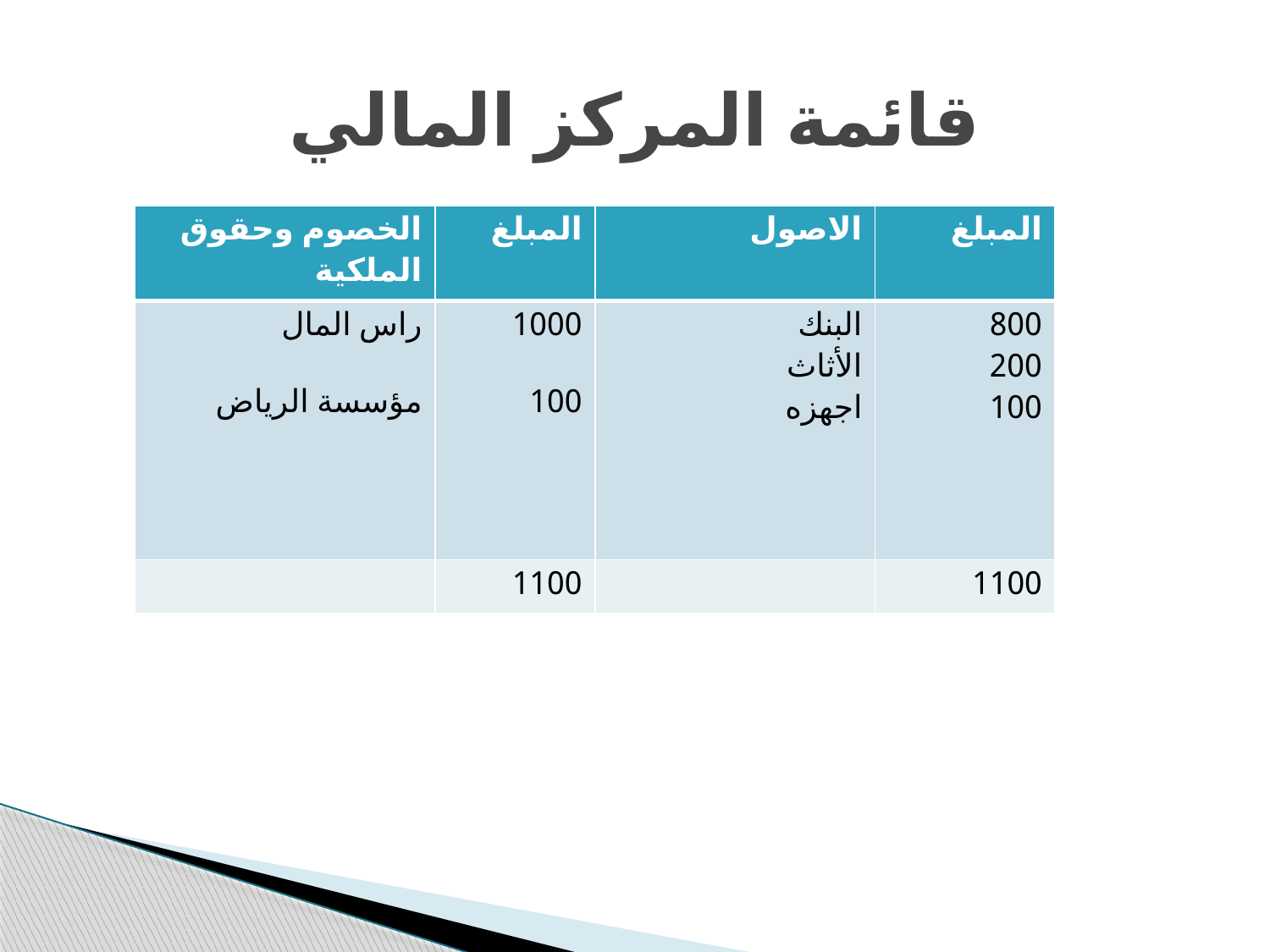

# قائمة المركز المالي
| الخصوم وحقوق الملكية | المبلغ | الاصول | المبلغ |
| --- | --- | --- | --- |
| راس المال مؤسسة الرياض | 1000 100 | البنك الأثاث اجهزه | 800 200 100 |
|  | 1100 |  | 1100 |